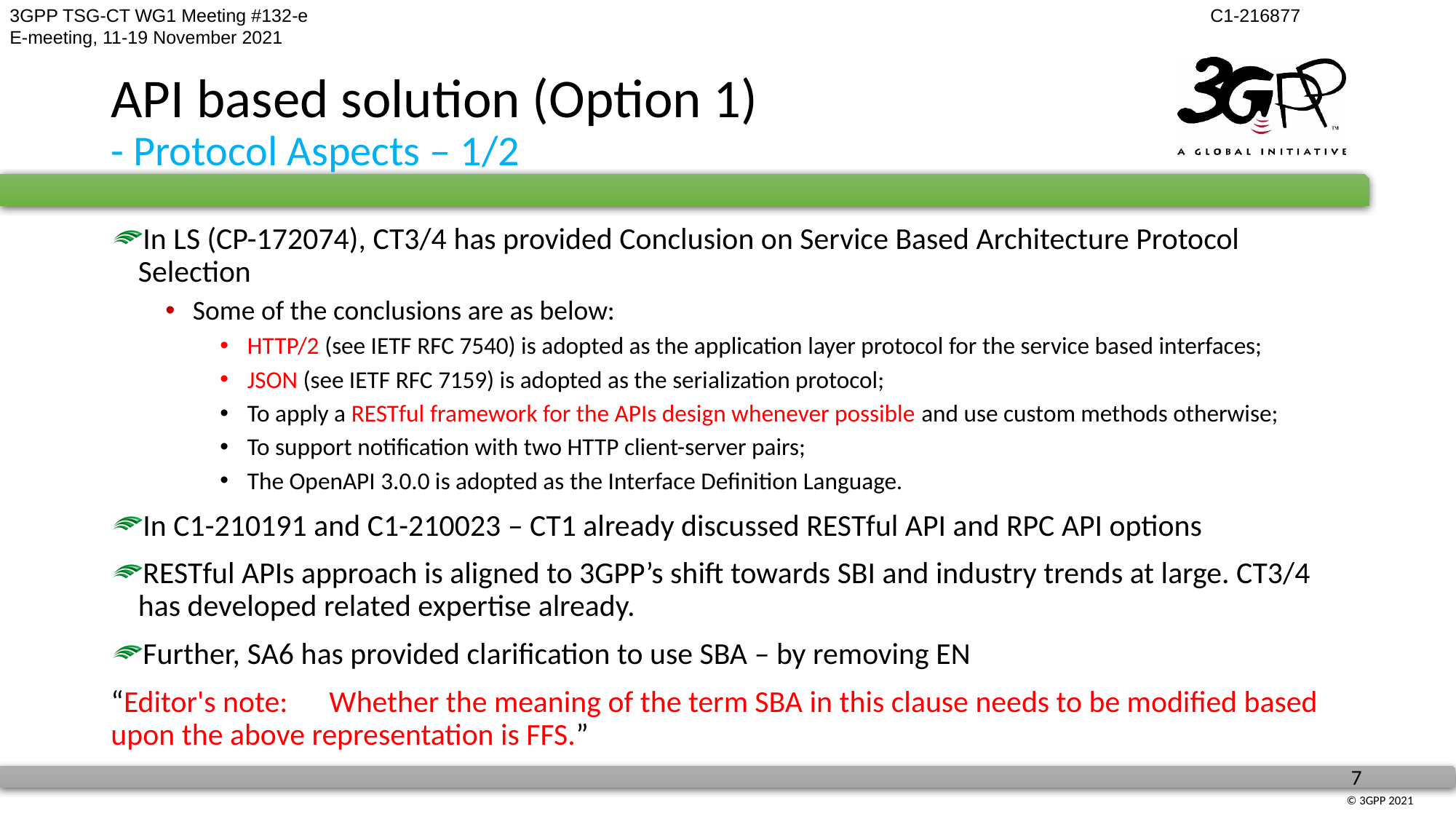

# API based solution (Option 1) - Protocol Aspects – 1/2
In LS (CP-172074), CT3/4 has provided Conclusion on Service Based Architecture Protocol Selection
Some of the conclusions are as below:
HTTP/2 (see IETF RFC 7540) is adopted as the application layer protocol for the service based interfaces;
JSON (see IETF RFC 7159) is adopted as the serialization protocol;
To apply a RESTful framework for the APIs design whenever possible and use custom methods otherwise;
To support notification with two HTTP client-server pairs;
The OpenAPI 3.0.0 is adopted as the Interface Definition Language.
In C1-210191 and C1-210023 – CT1 already discussed RESTful API and RPC API options
RESTful APIs approach is aligned to 3GPP’s shift towards SBI and industry trends at large. CT3/4 has developed related expertise already.
Further, SA6 has provided clarification to use SBA – by removing EN
“Editor's note:	Whether the meaning of the term SBA in this clause needs to be modified based upon the above representation is FFS.”